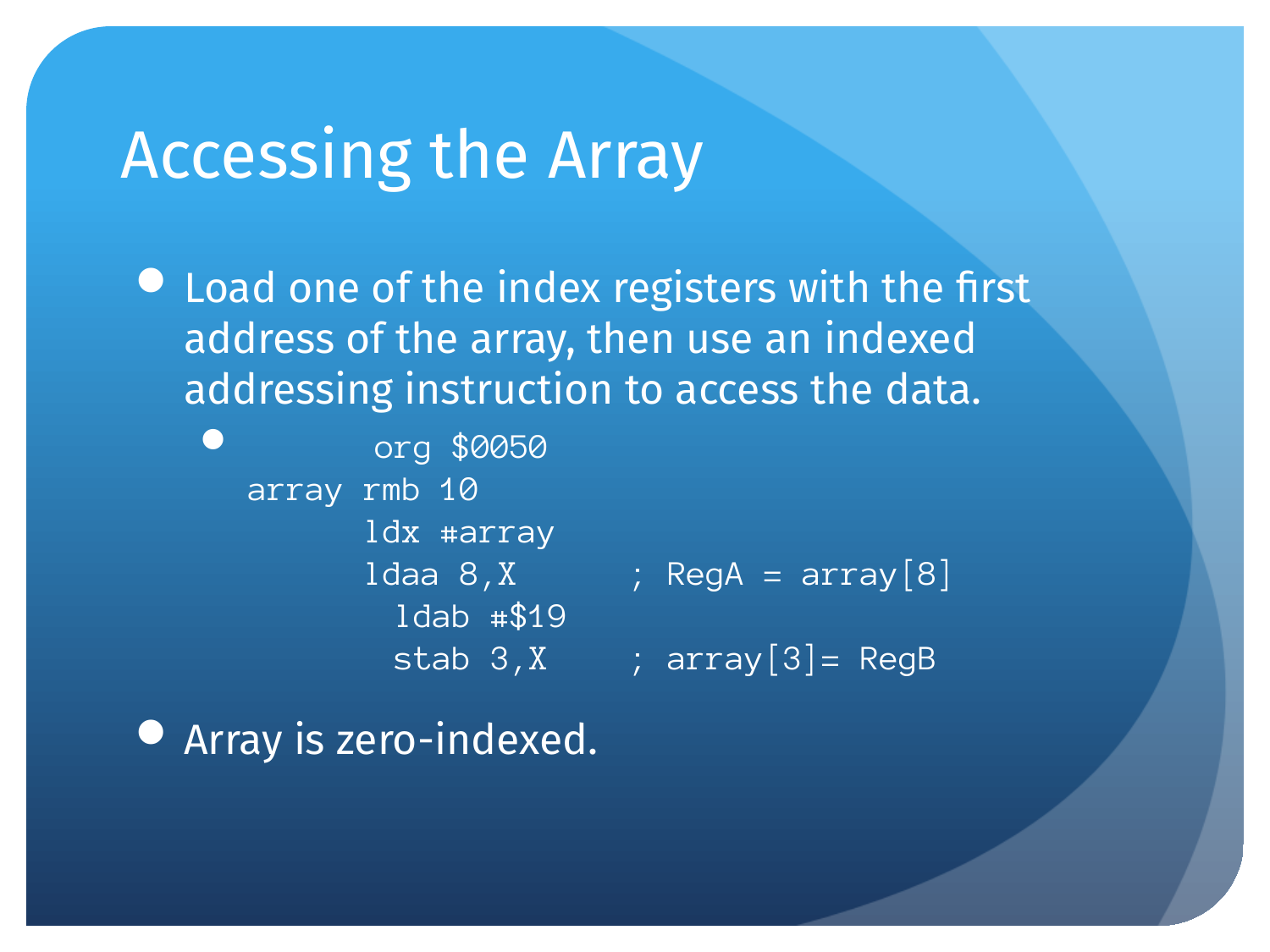

# Accessing the Array
Load one of the index registers with the first address of the array, then use an indexed addressing instruction to access the data.
      org $0050
array rmb 10
      ldx #array
      ldaa 8,X	; RegA = array[8]
	 ldab #$19
	 stab 3,X	; array[3]= RegB
Array is zero-indexed.